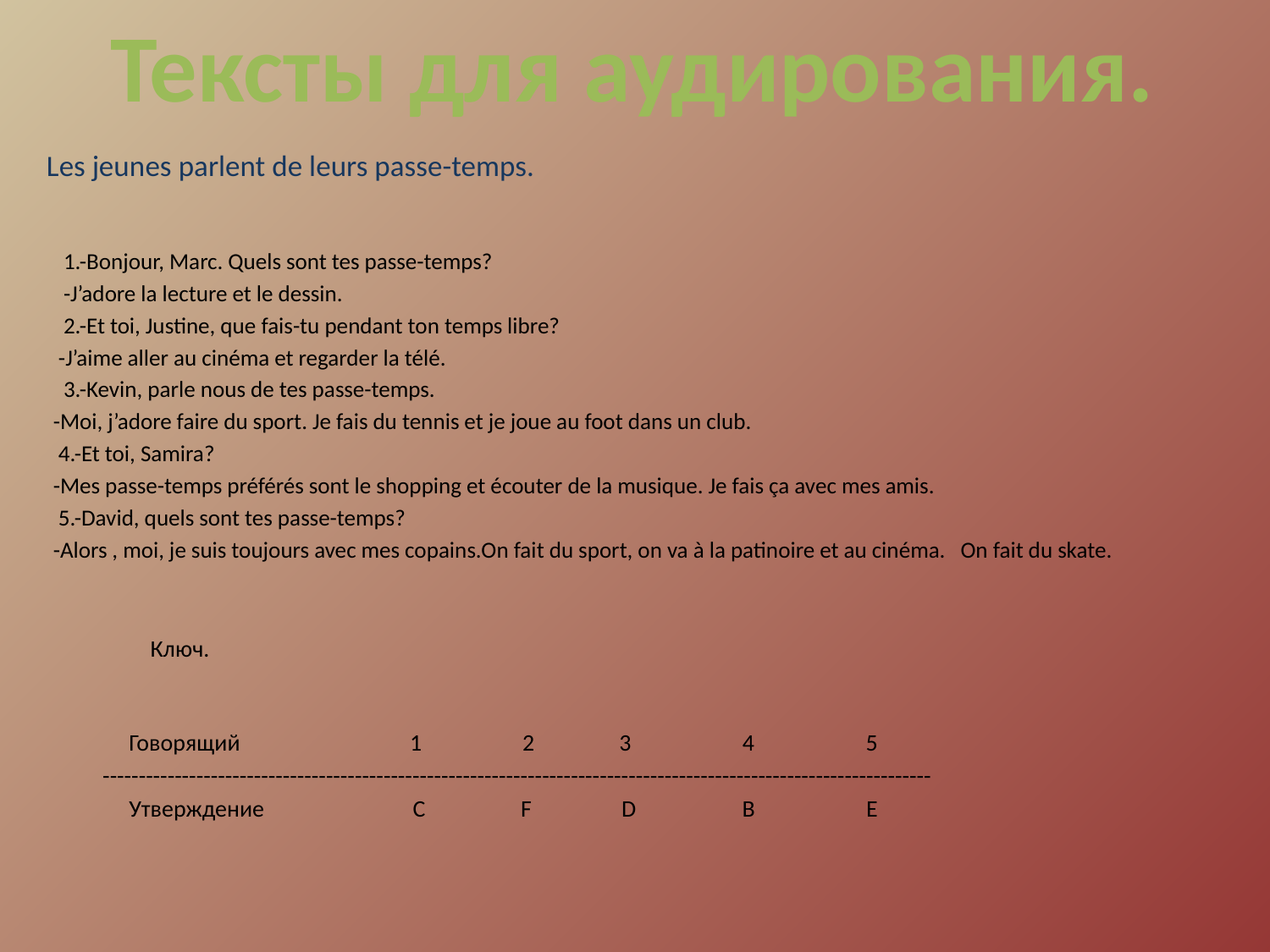

Тексты для аудирования.
#

     Les jeunes parlent de leurs passe-temps.

          1.-Bonjour, Marc. Quels sont tes passe-temps?
          -J’adore la lecture et le dessin.
          2.-Et toi, Justine, que fais-tu pendant ton temps libre?
         -J’aime aller au cinéma et regarder la télé.
          3.-Kevin, parle nous de tes passe-temps.
        -Moi, j’adore faire du sport. Je fais du tennis et je joue au foot dans un club.
         4.-Et toi, Samira?
        -Mes passe-temps préférés sont le shopping et écouter de la musique. Je fais ça avec mes amis.
         5.-David, quels sont tes passe-temps?
        -Alors , moi, je suis toujours avec mes copains.On fait du sport, on va à la patinoire et au cinéma.   On fait du skate.

                          Ключ.

                      Говорящий                                1                   2                3                     4                     5
                 -------------------------------------------------------------------------------------------------------------------
                      Утверждение                            C                  F                 D                    B                     E